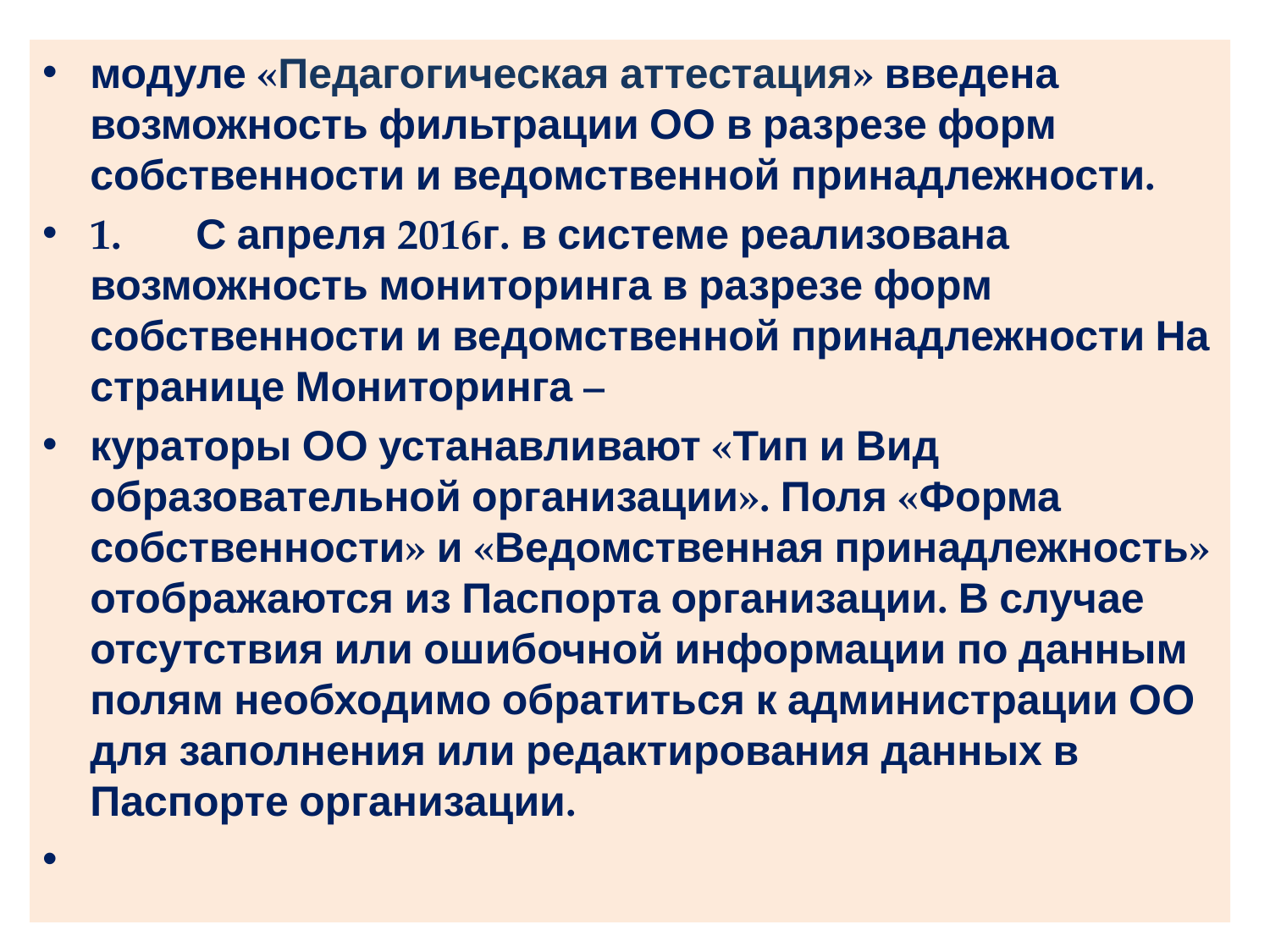

#
модуле «Педагогическая аттестация» введена возможность фильтрации ОО в разрезе форм собственности и ведомственной принадлежности.
1.       С апреля 2016г. в системе реализована возможность мониторинга в разрезе форм собственности и ведомственной принадлежности На странице Мониторинга –
кураторы ОО устанавливают «Тип и Вид образовательной организации». Поля «Форма собственности» и «Ведомственная принадлежность» отображаются из Паспорта организации. В случае отсутствия или ошибочной информации по данным полям необходимо обратиться к администрации ОО для заполнения или редактирования данных в Паспорте организации.